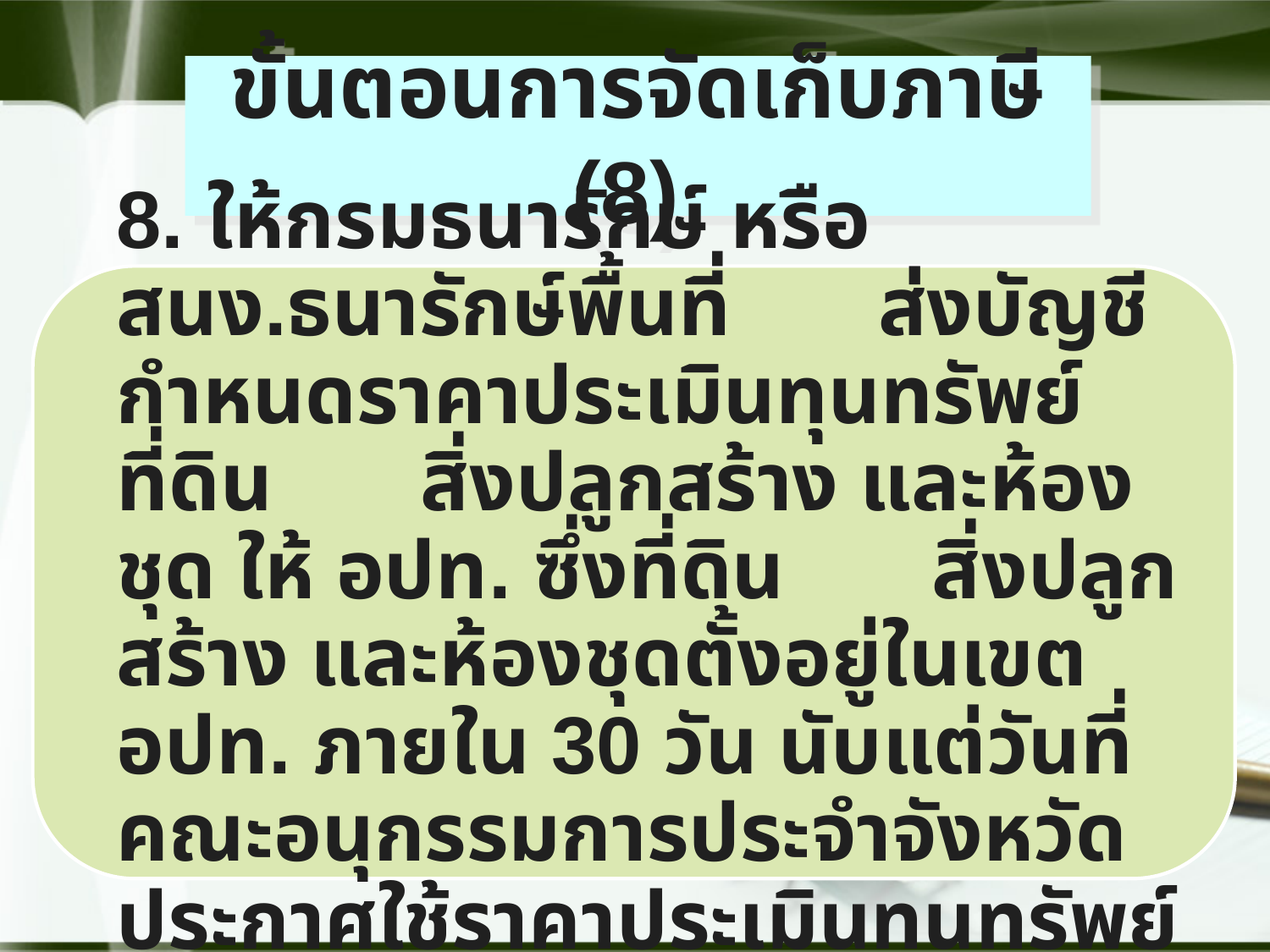

# ขั้นตอนการจัดเก็บภาษี (8)
8. ให้กรมธนารักษ์ หรือ สนง.ธนารักษ์พื้นที่       ส่งบัญชีกำหนดราคาประเมินทุนทรัพย์ที่ดิน       สิ่งปลูกสร้าง และห้องชุด ให้ อปท. ซึ่งที่ดิน       สิ่งปลูกสร้าง และห้องชุดตั้งอยู่ในเขต อปท. ภายใน 30 วัน นับแต่วันที่คณะอนุกรรมการประจำจังหวัดประกาศใช้ราคาประเมินทุนทรัพย์